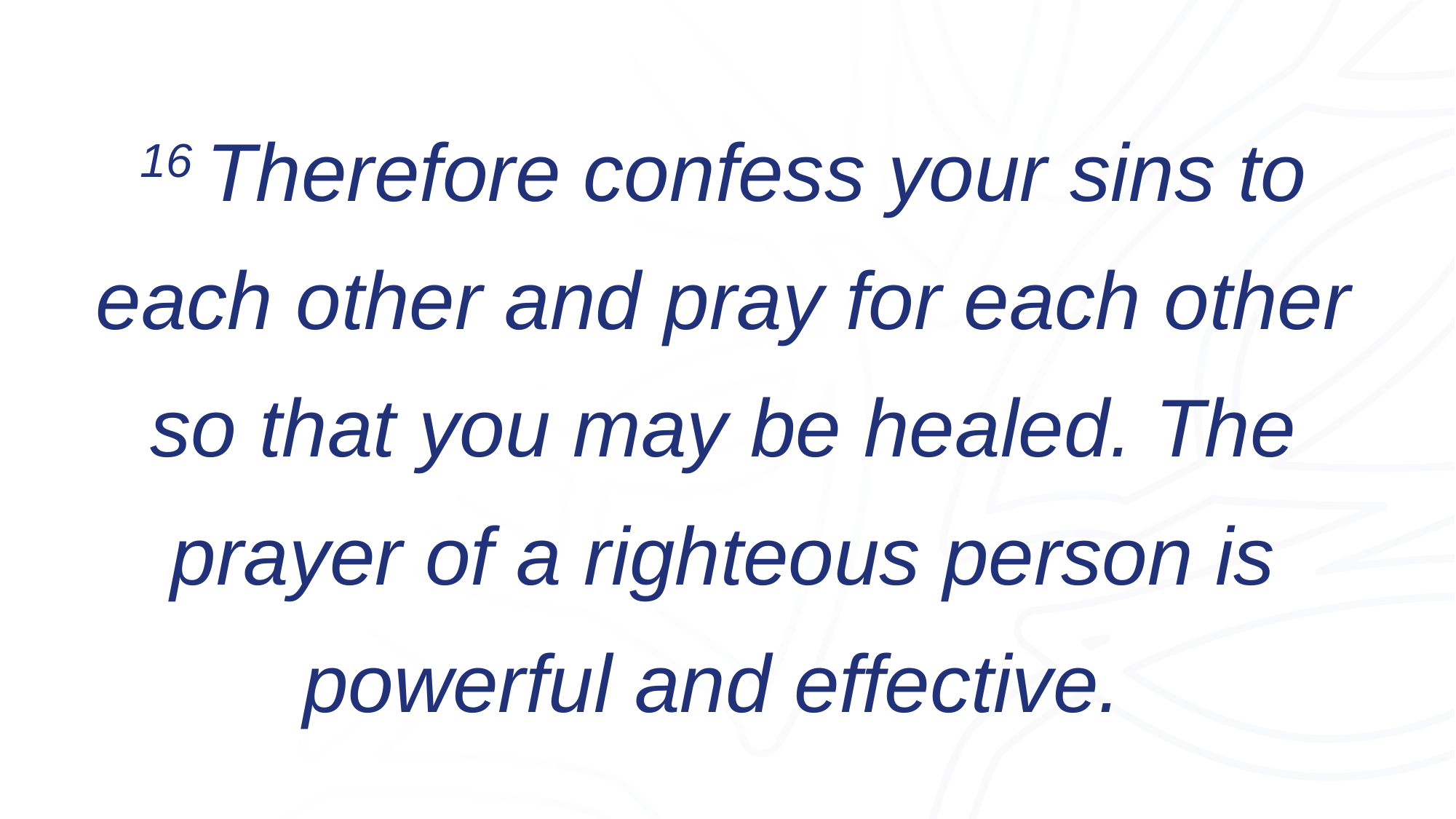

# 16 Therefore confess your sins to each other and pray for each other so that you may be healed. The prayer of a righteous person is powerful and effective.